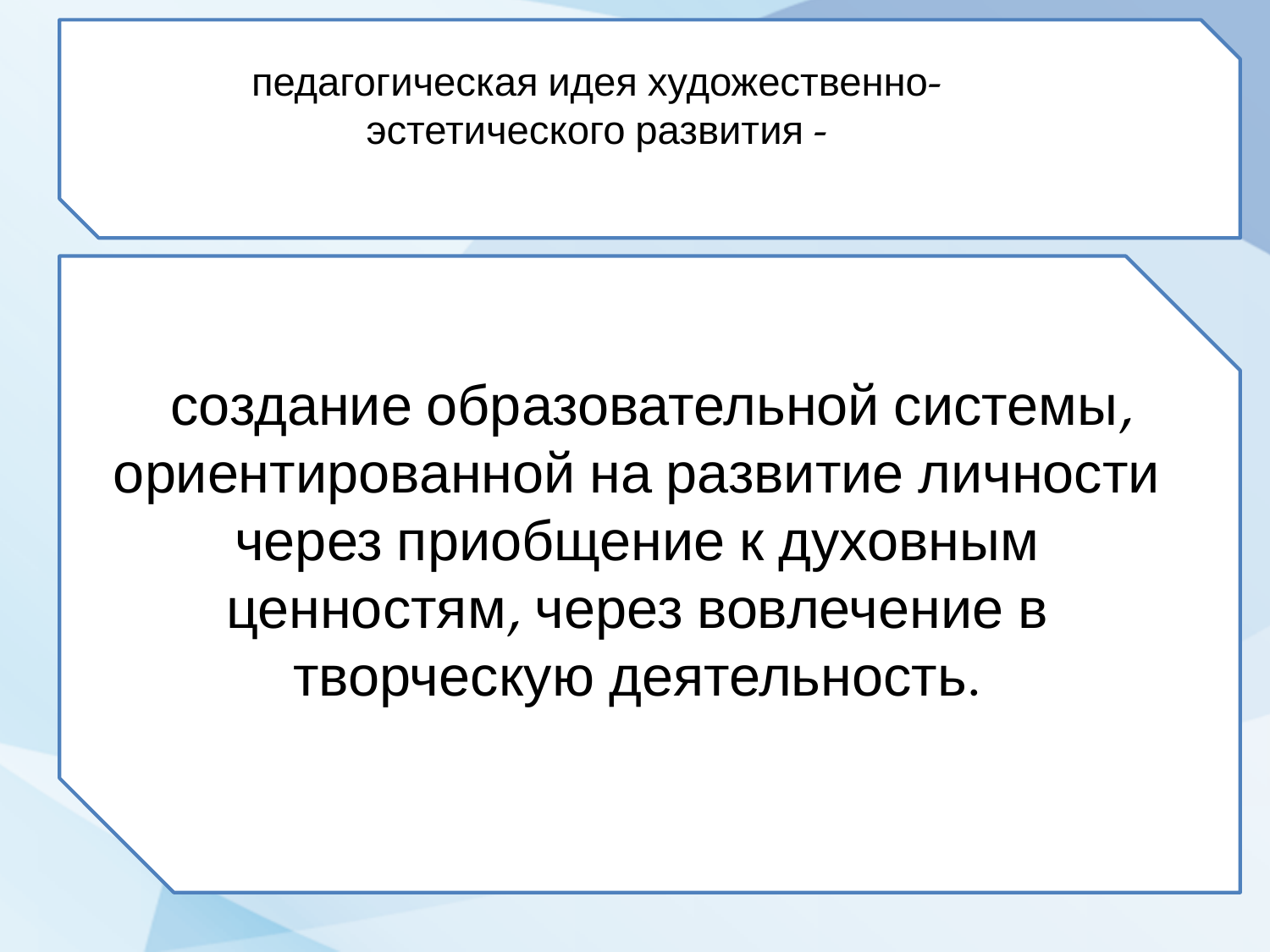

# педагогическая идея художественно-эстетического развития -

  создание образовательной системы, ориентированной на развитие личности через приобщение к духовным ценностям, через вовлечение в творческую деятельность.